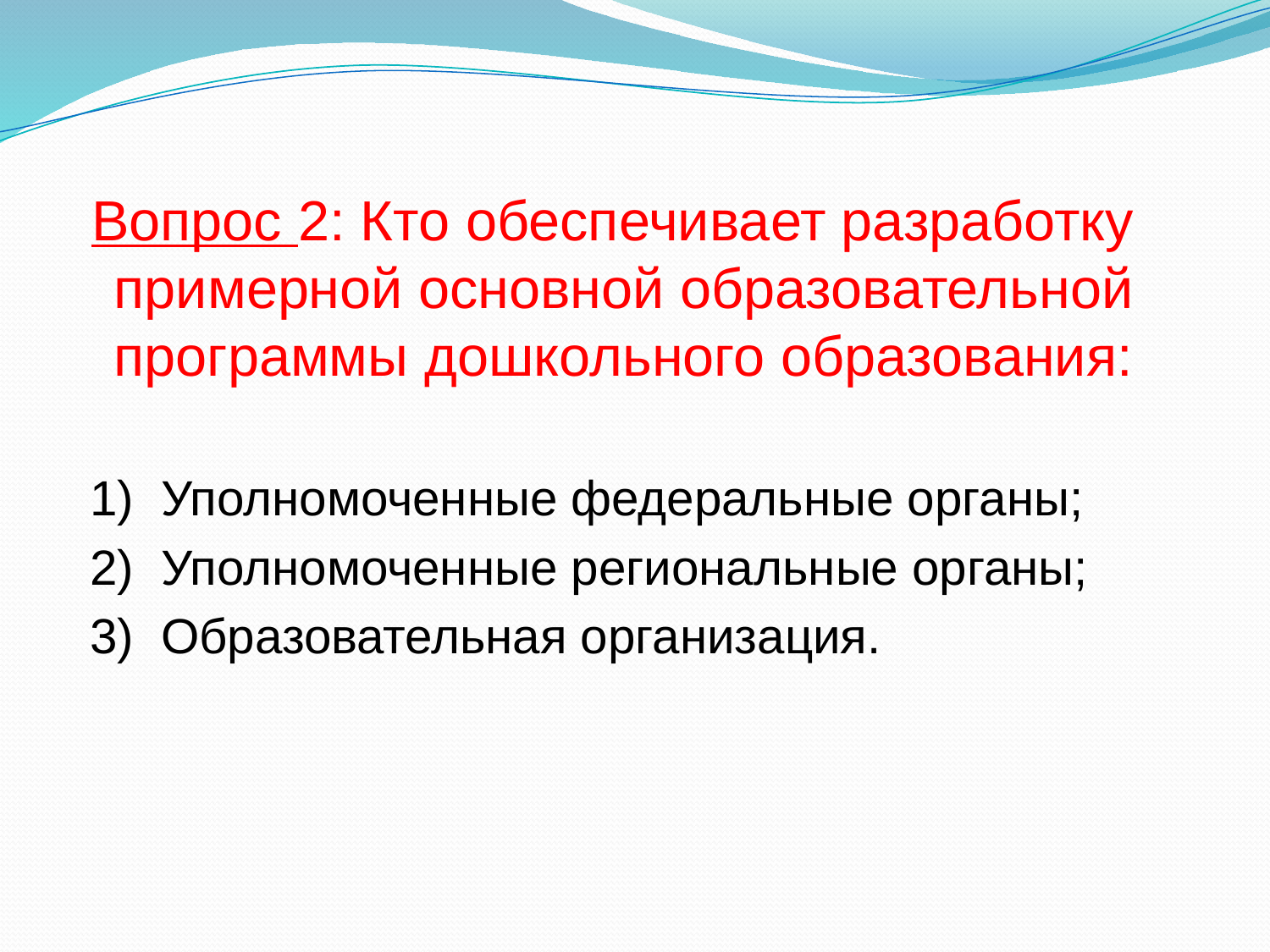

#

 Вопрос 2: Кто обеспечивает разработку примерной основной образовательной программы дошкольного образования:

 1)  Уполномоченные федеральные органы;
 2)  Уполномоченные региональные органы;
 3)  Образовательная организация.